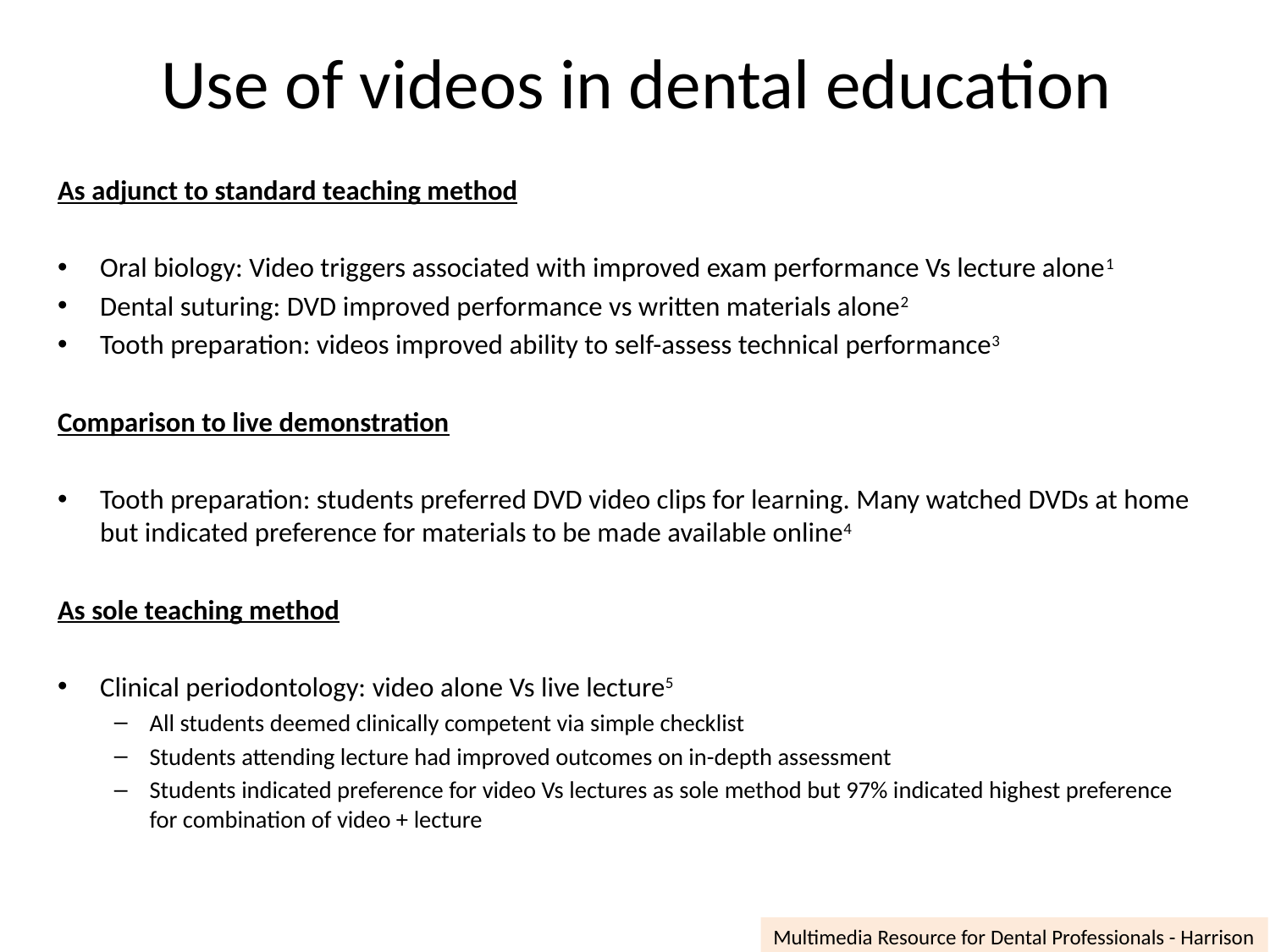

# Use of videos in dental education
As adjunct to standard teaching method

Oral biology: Video triggers associated with improved exam performance Vs lecture alone1
Dental suturing: DVD improved performance vs written materials alone2
Tooth preparation: videos improved ability to self-assess technical performance3

Comparison to live demonstration

Tooth preparation: students preferred DVD video clips for learning. Many watched DVDs at home but indicated preference for materials to be made available online4

As sole teaching method

Clinical periodontology: video alone Vs live lecture5
All students deemed clinically competent via simple checklist
Students attending lecture had improved outcomes on in-depth assessment
Students indicated preference for video Vs lectures as sole method but 97% indicated highest preference for combination of video + lecture

Multimedia Resource for Dental Professionals - Harrison